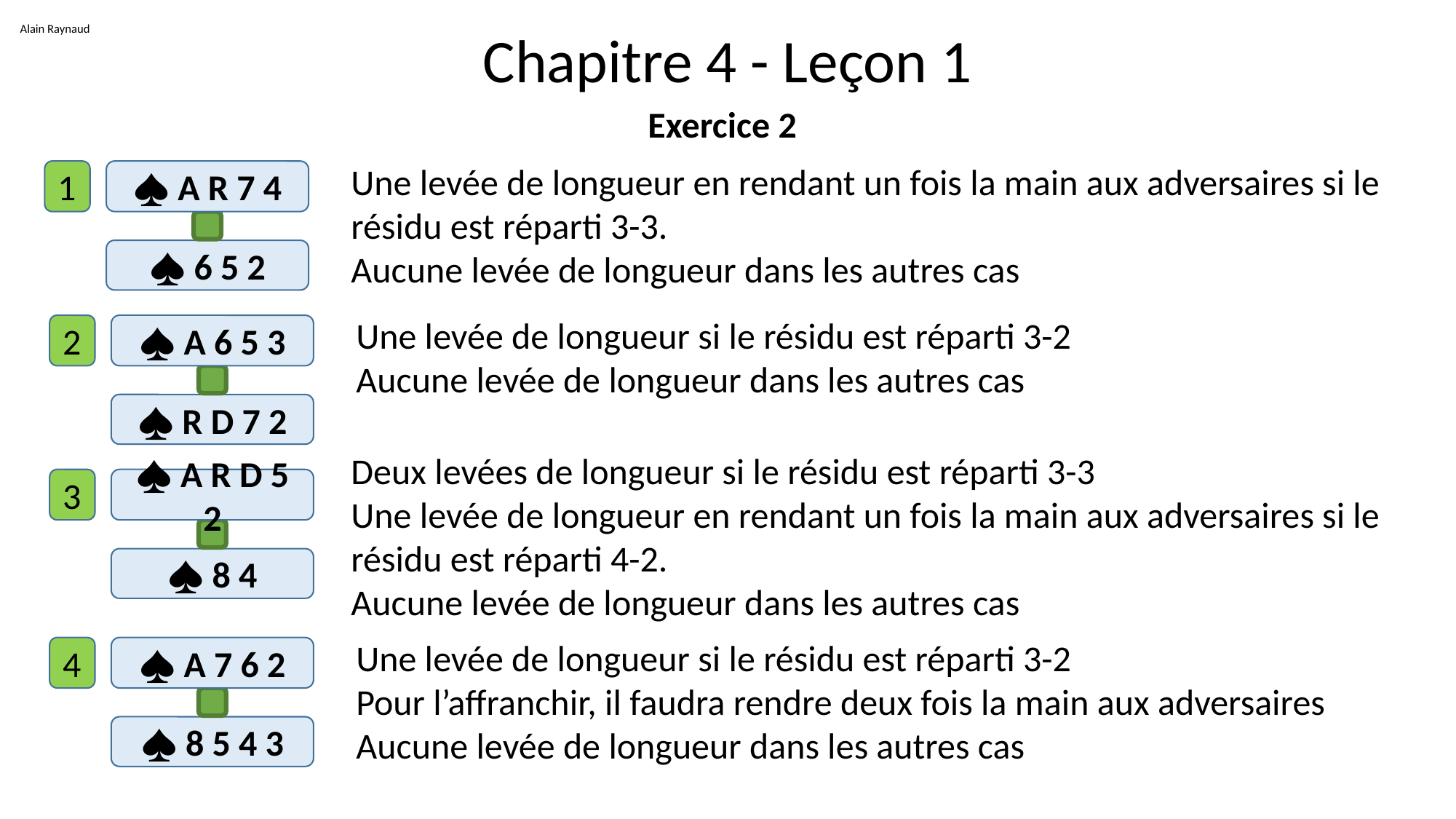

Alain Raynaud
# Chapitre 4 - Leçon 1
Exercice 2

Une levée de longueur en rendant un fois la main aux adversaires si le résidu est réparti 3-3.
Aucune levée de longueur dans les autres cas
1
♠ A R 7 4

♠ 6 5 2
Une levée de longueur si le résidu est réparti 3-2
Aucune levée de longueur dans les autres cas
2
♠ A 6 5 3

♠ R D 7 2
Deux levées de longueur si le résidu est réparti 3-3
Une levée de longueur en rendant un fois la main aux adversaires si le résidu est réparti 4-2.
Aucune levée de longueur dans les autres cas
3
♠ A R D 5 2

♠ 8 4
Une levée de longueur si le résidu est réparti 3-2
Pour l’affranchir, il faudra rendre deux fois la main aux adversaires
Aucune levée de longueur dans les autres cas
4
♠ A 7 6 2

♠ 8 5 4 3